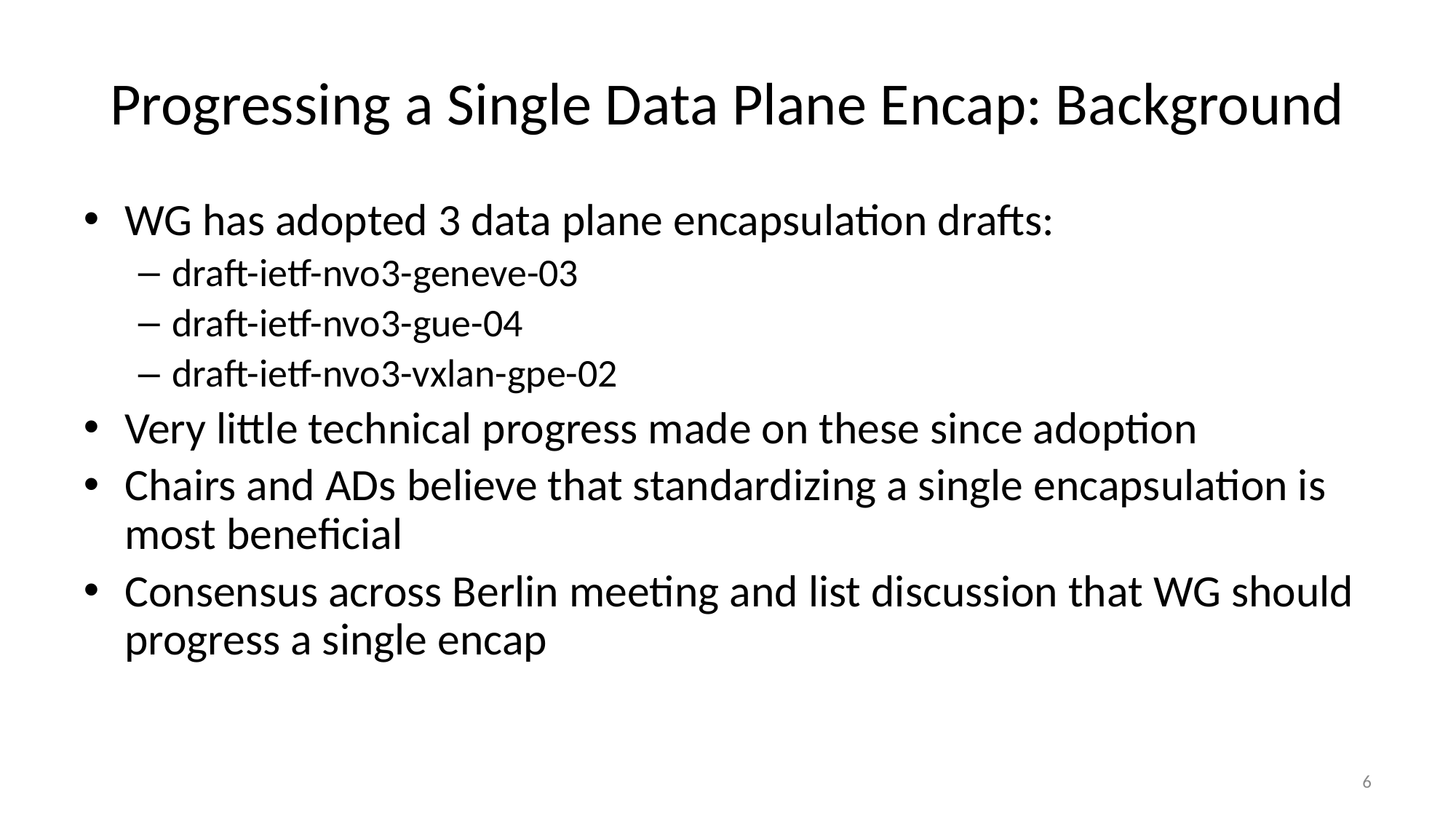

# Progressing a Single Data Plane Encap: Background
WG has adopted 3 data plane encapsulation drafts:
draft-ietf-nvo3-geneve-03
draft-ietf-nvo3-gue-04
draft-ietf-nvo3-vxlan-gpe-02
Very little technical progress made on these since adoption
Chairs and ADs believe that standardizing a single encapsulation is most beneficial
Consensus across Berlin meeting and list discussion that WG should progress a single encap
6